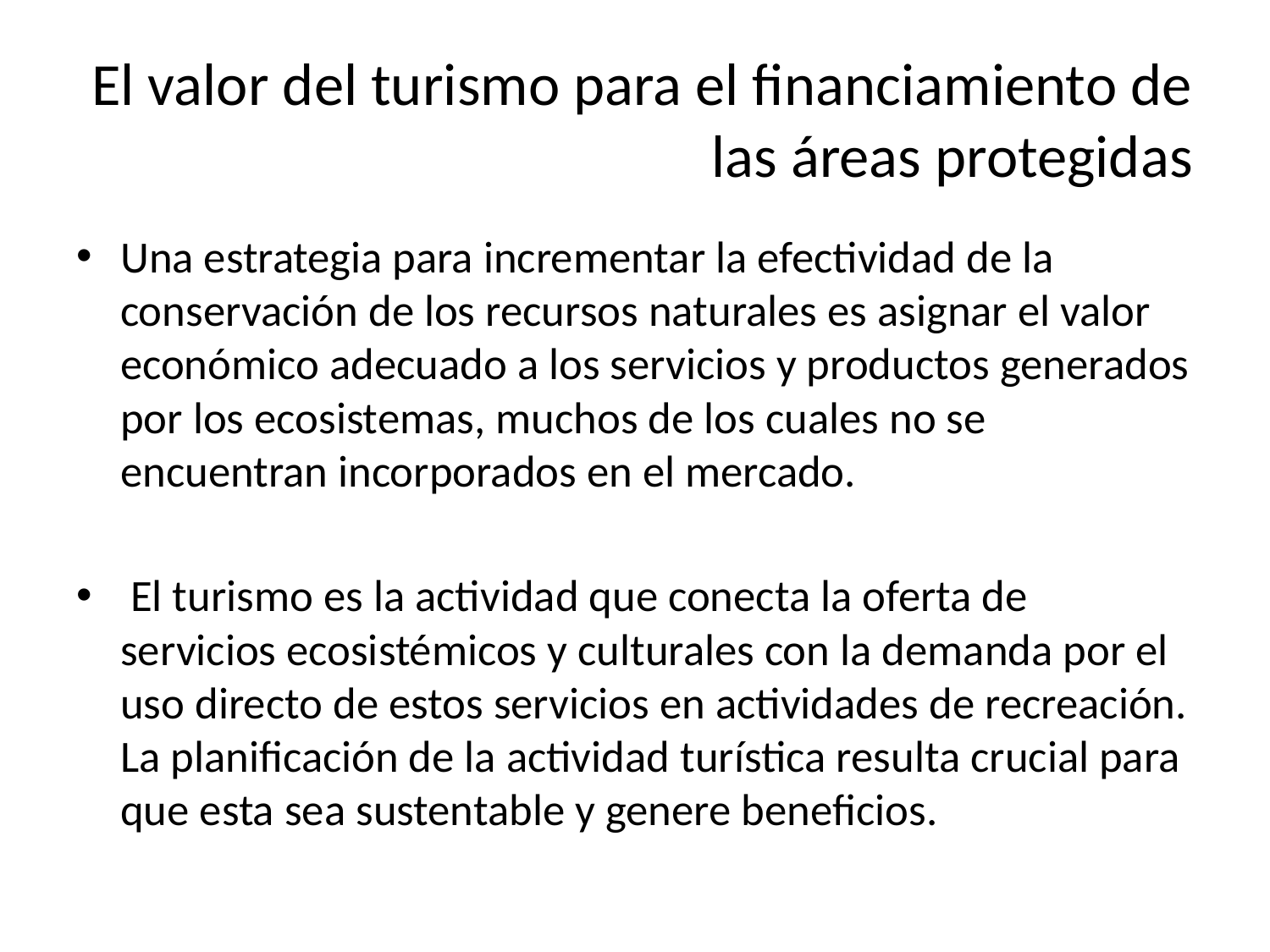

# El valor del turismo para el financiamiento de las áreas protegidas
Una estrategia para incrementar la efectividad de la conservación de los recursos naturales es asignar el valor económico adecuado a los servicios y productos generados por los ecosistemas, muchos de los cuales no se encuentran incorporados en el mercado.

 El turismo es la actividad que conecta la oferta de servicios ecosistémicos y culturales con la demanda por el uso directo de estos servicios en actividades de recreación. La planificación de la actividad turística resulta crucial para que esta sea sustentable y genere beneficios.